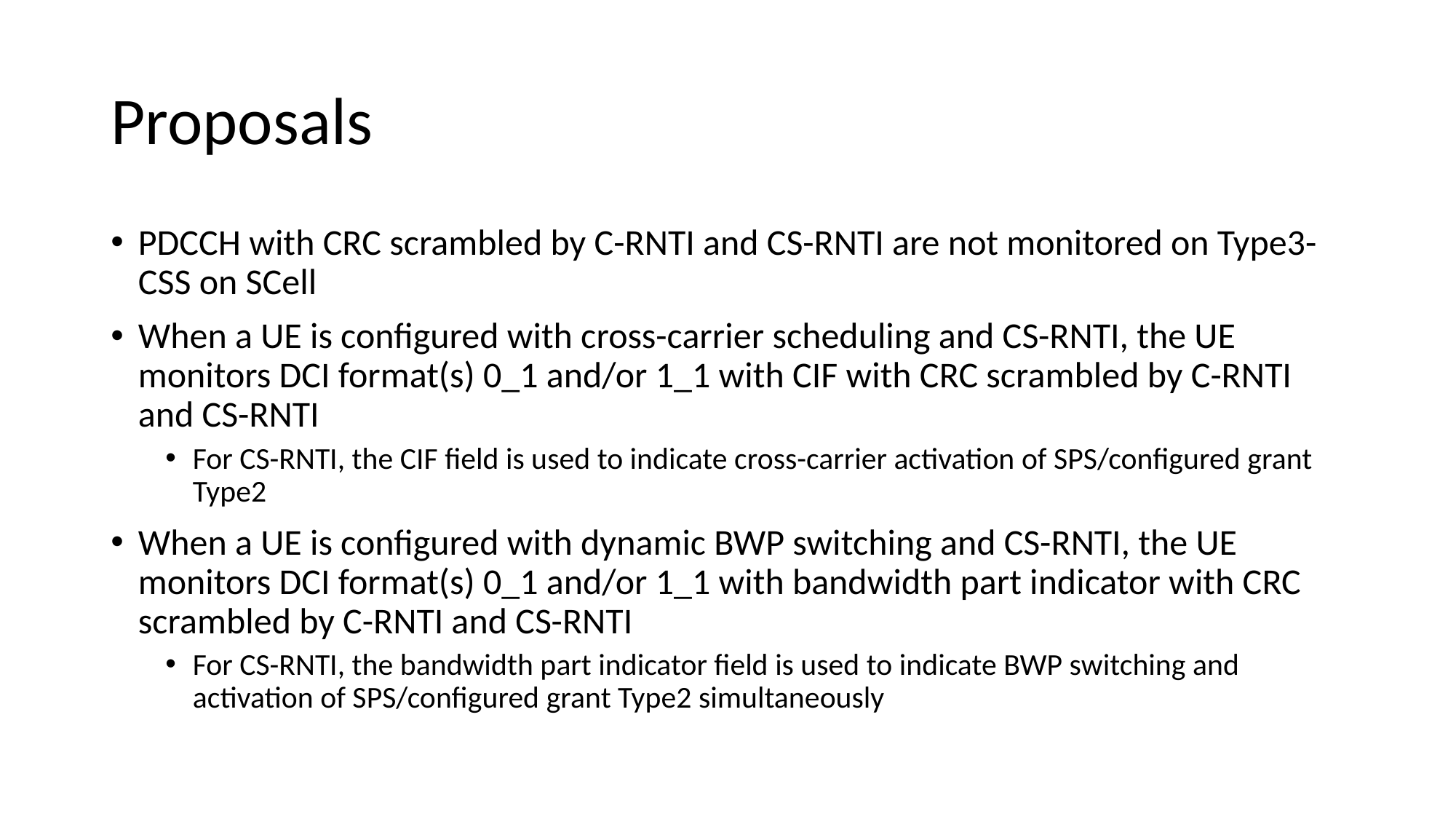

# Proposals
PDCCH with CRC scrambled by C-RNTI and CS-RNTI are not monitored on Type3-CSS on SCell
When a UE is configured with cross-carrier scheduling and CS-RNTI, the UE monitors DCI format(s) 0_1 and/or 1_1 with CIF with CRC scrambled by C-RNTI and CS-RNTI
For CS-RNTI, the CIF field is used to indicate cross-carrier activation of SPS/configured grant Type2
When a UE is configured with dynamic BWP switching and CS-RNTI, the UE monitors DCI format(s) 0_1 and/or 1_1 with bandwidth part indicator with CRC scrambled by C-RNTI and CS-RNTI
For CS-RNTI, the bandwidth part indicator field is used to indicate BWP switching and activation of SPS/configured grant Type2 simultaneously